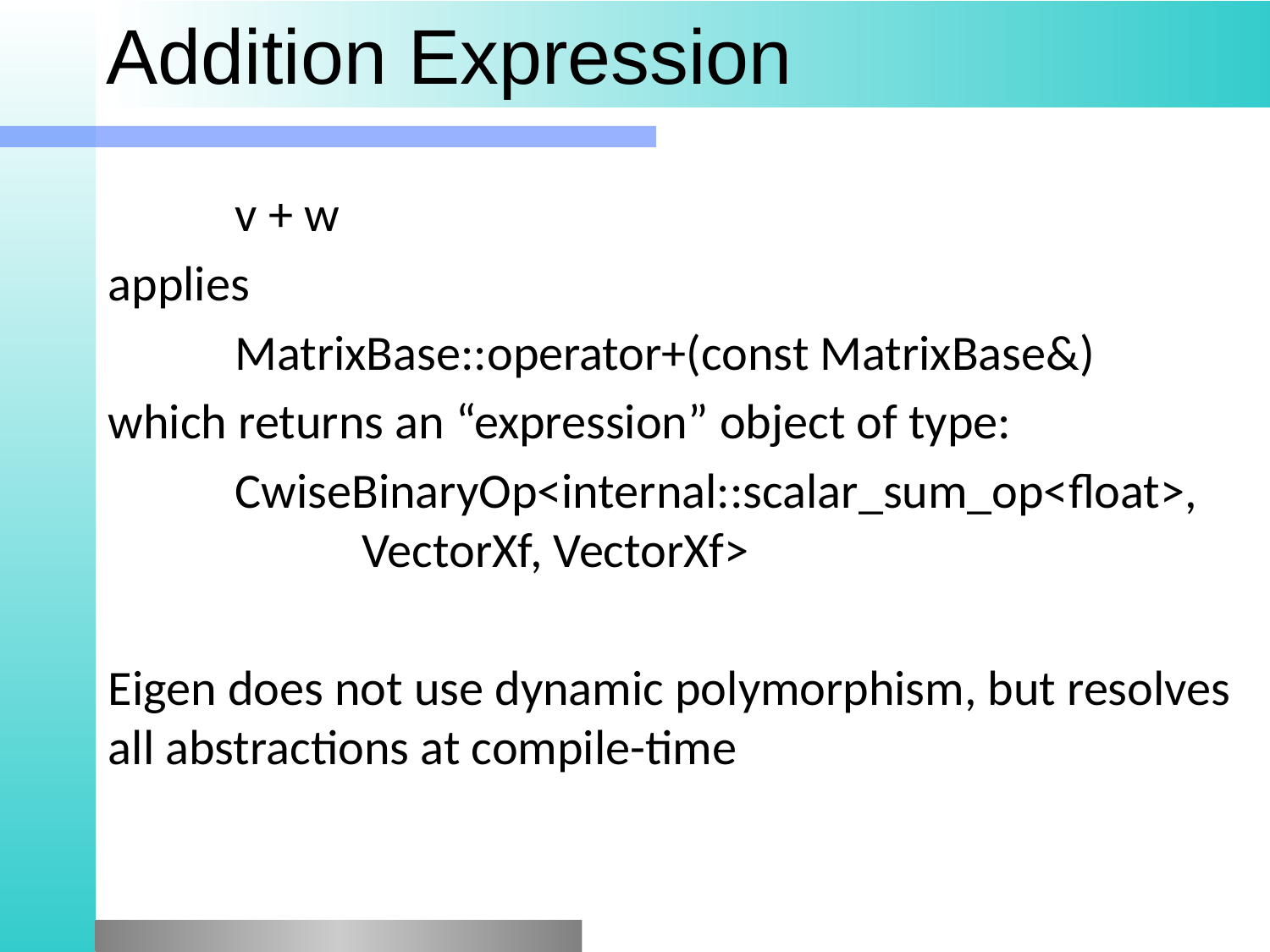

# Addition Expression
	v + w
applies
	MatrixBase::operator+(const MatrixBase&)
which returns an “expression” object of type:
	CwiseBinaryOp<internal::scalar_sum_op<float>, 			VectorXf, VectorXf>

Eigen does not use dynamic polymorphism, but resolves all abstractions at compile-time